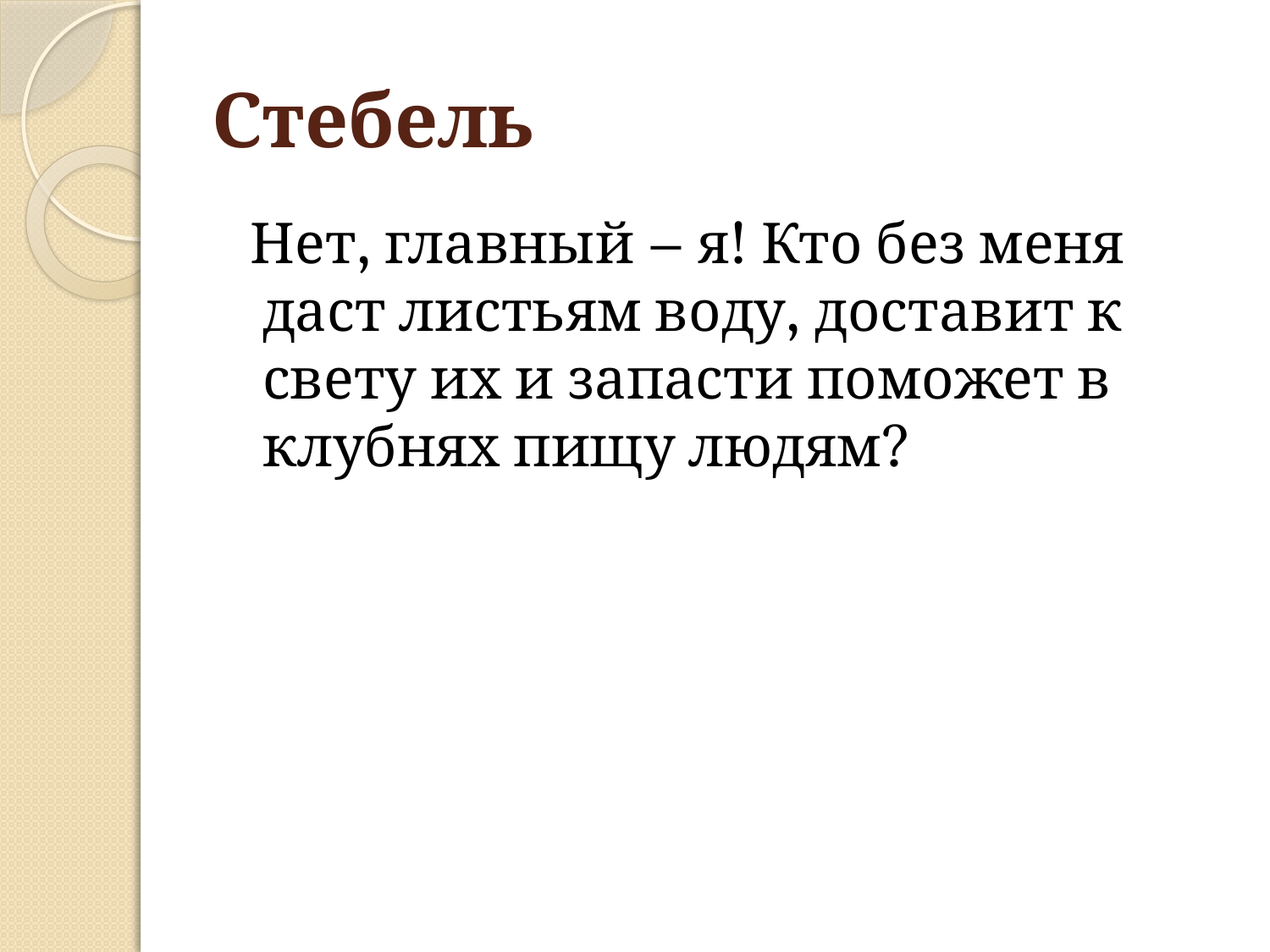

# Стебель
  Нет, главный – я! Кто без меня даст листьям воду, доставит к свету их и запасти поможет в клубнях пищу людям?